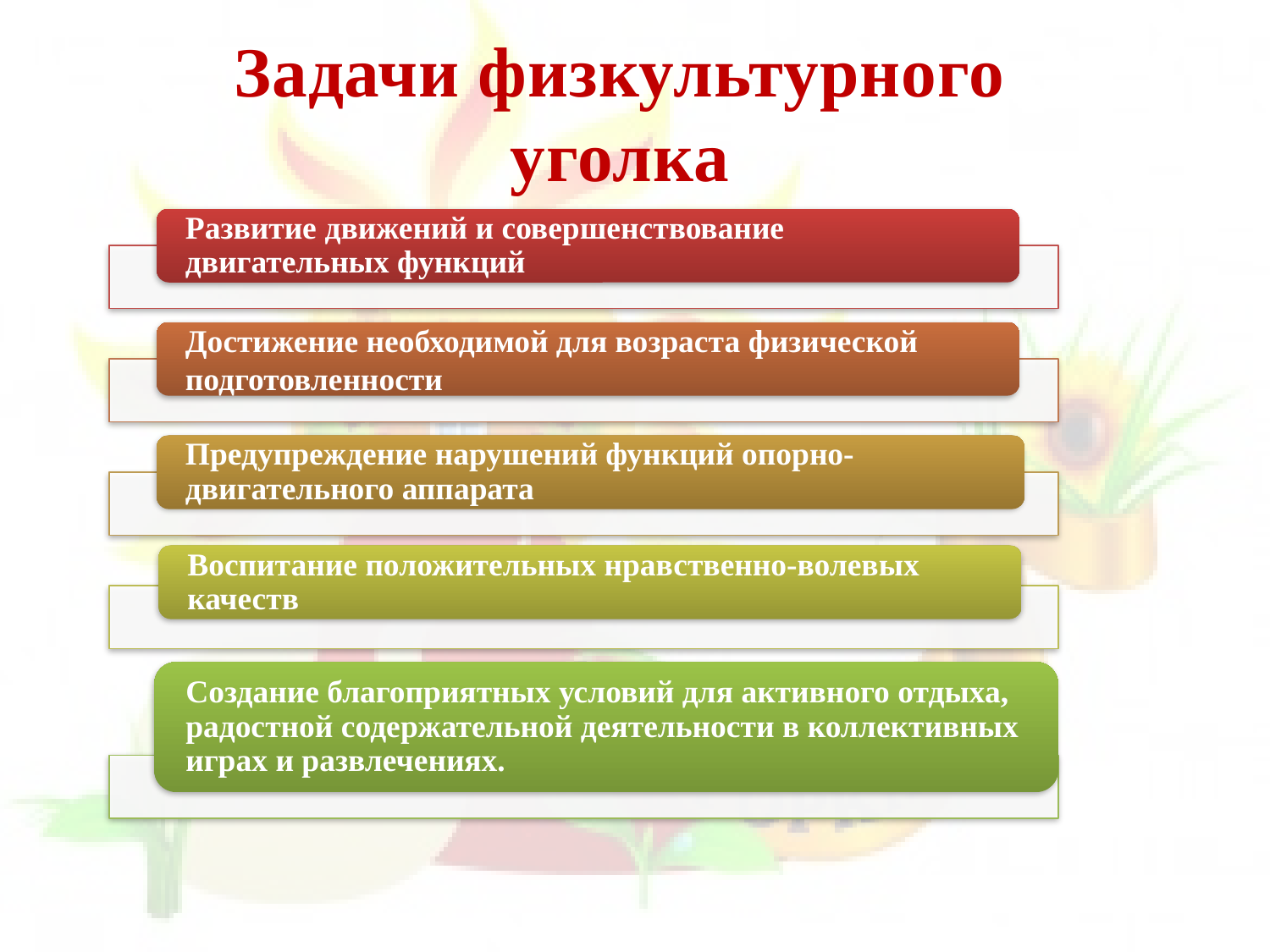

Задачи физкультурного уголка
Развитие движений и совершенствование двигательных функций
Достижение необходимой для возраста физической подготовленности
Предупреждение нарушений функций опорно-двигательного аппарата
Воспитание положительных нравственно-волевых качеств
Создание благоприятных условий для активного отдыха, радостной содержательной деятельности в коллективных играх и развлечениях.